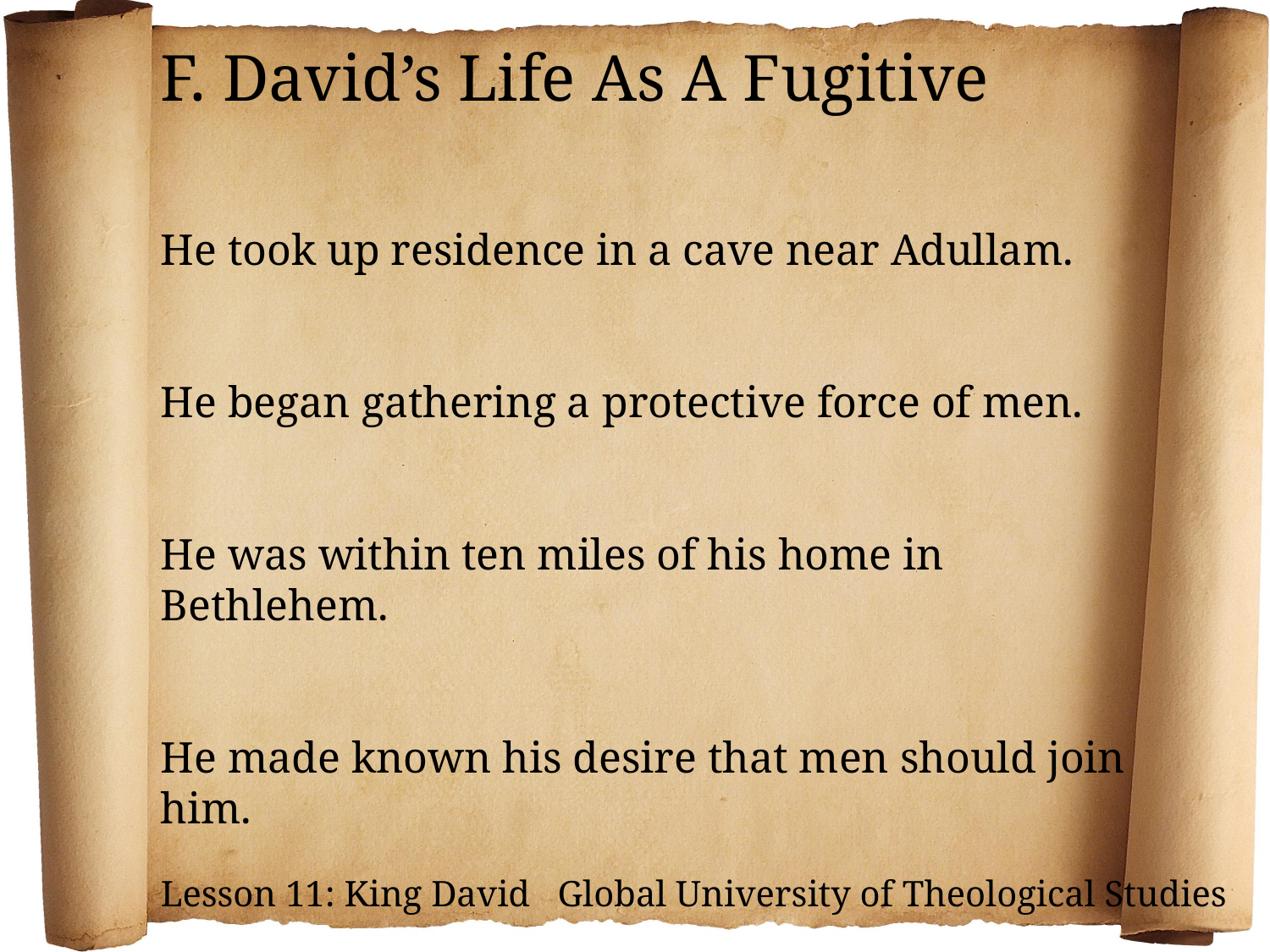

F. David’s Life As A Fugitive
He took up residence in a cave near Adullam.

He began gathering a protective force of men.

He was within ten miles of his home in Bethlehem.

He made known his desire that men should join him.

Lesson 11: King David   Global University of Theological Studies